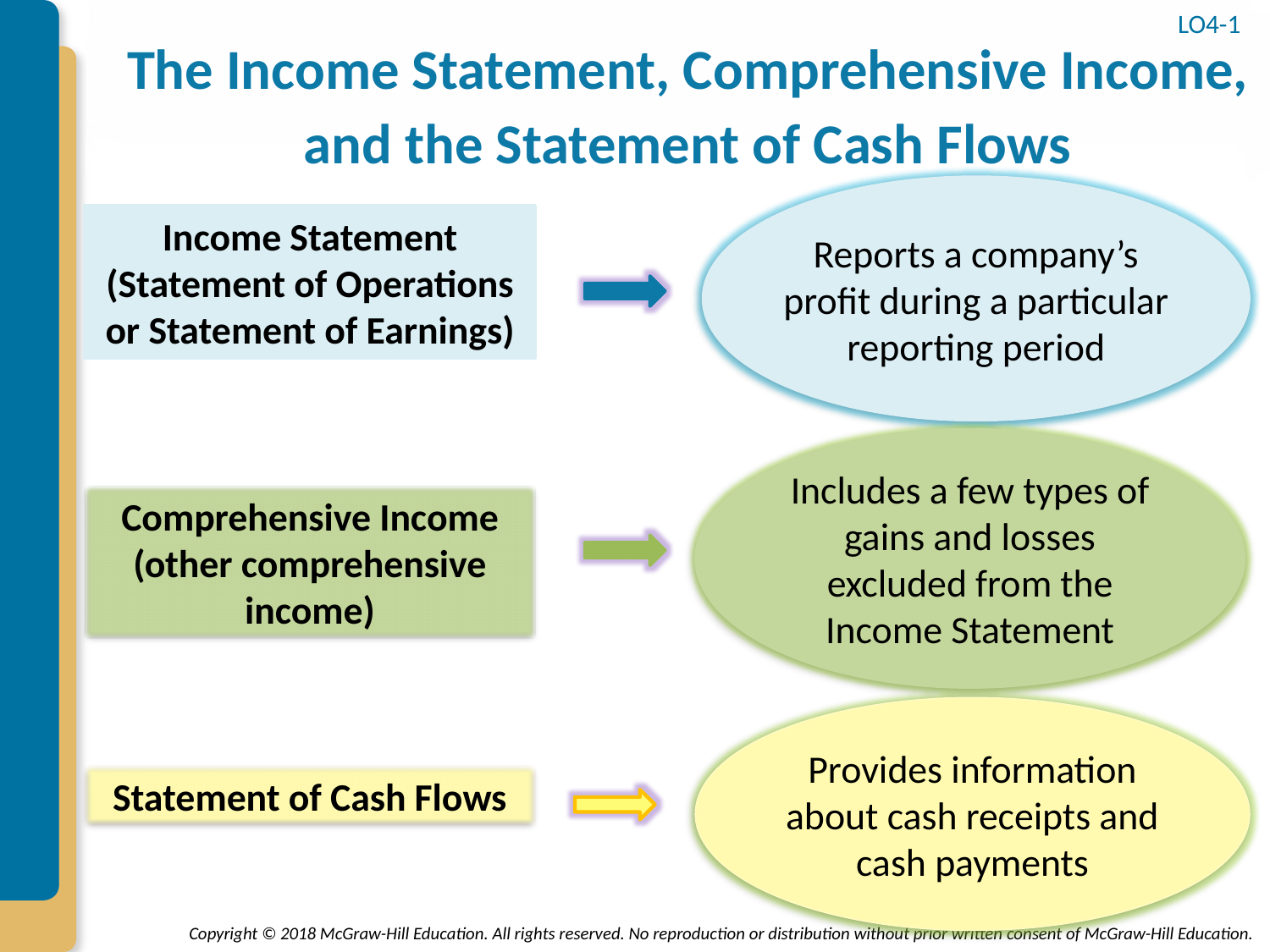

# The Income Statement, Comprehensive Income, and the Statement of Cash Flows
LO4-1
Reports a company’s profit during a particular reporting period
Income Statement (Statement of Operations or Statement of Earnings)

Includes a few types of gains and losses excluded from the Income Statement
Comprehensive Income (other comprehensive income)

Provides information about cash receipts and cash payments
Statement of Cash Flows